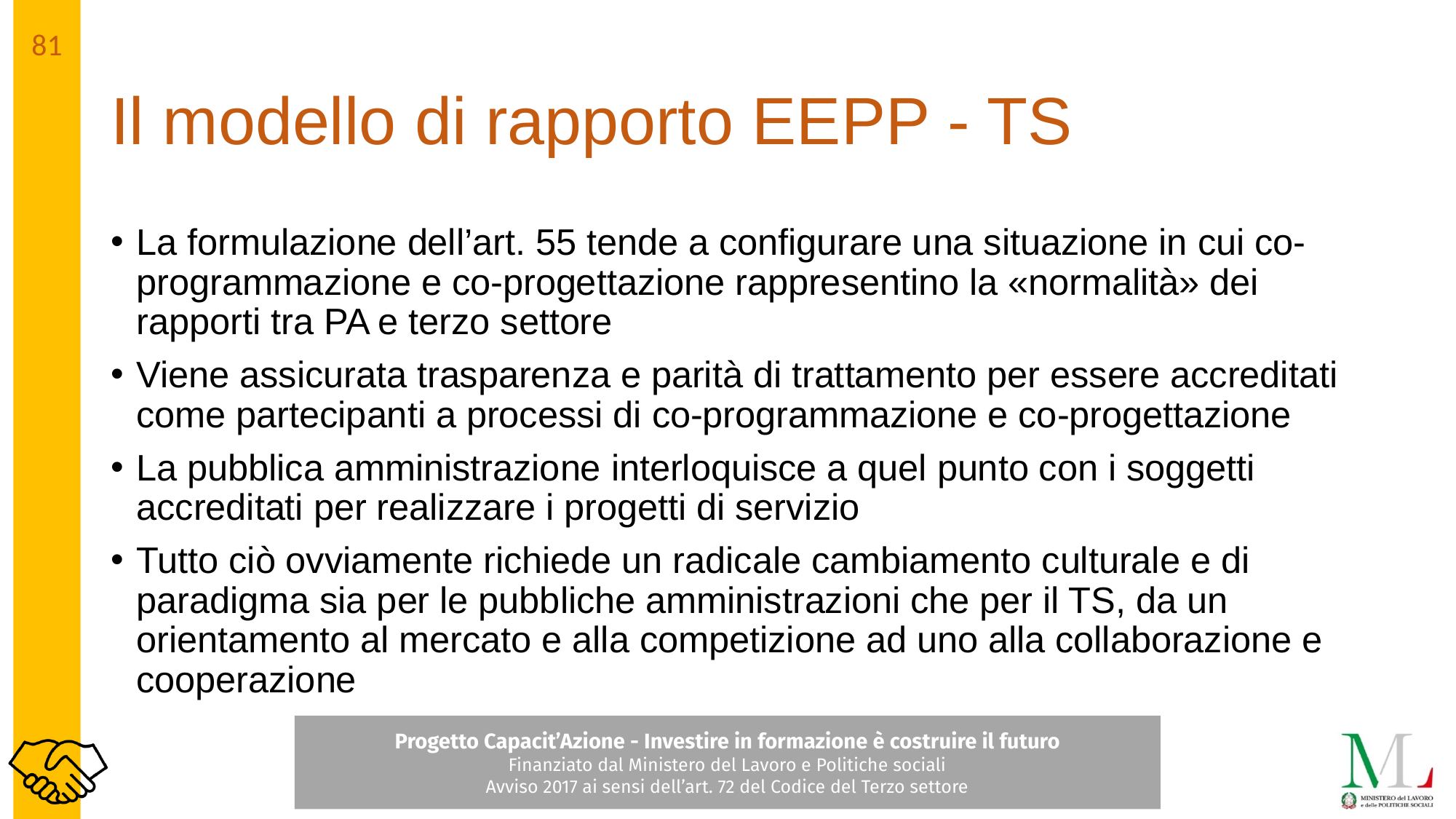

# Il modello di rapporto EEPP - TS
La formulazione dell’art. 55 tende a configurare una situazione in cui co-programmazione e co-progettazione rappresentino la «normalità» dei rapporti tra PA e terzo settore
Viene assicurata trasparenza e parità di trattamento per essere accreditati come partecipanti a processi di co-programmazione e co-progettazione
La pubblica amministrazione interloquisce a quel punto con i soggetti accreditati per realizzare i progetti di servizio
Tutto ciò ovviamente richiede un radicale cambiamento culturale e di paradigma sia per le pubbliche amministrazioni che per il TS, da un orientamento al mercato e alla competizione ad uno alla collaborazione e cooperazione
81